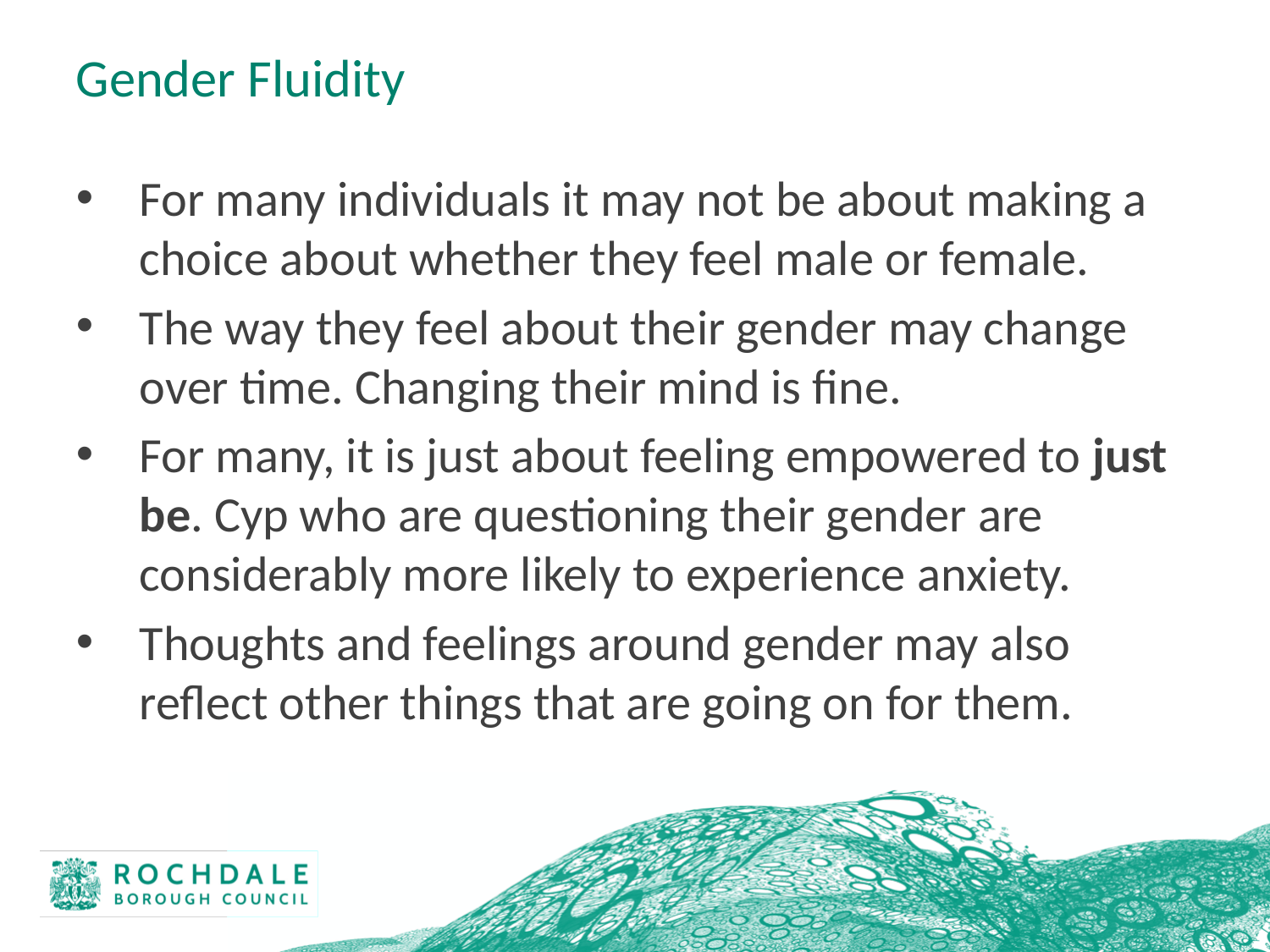

# Gender Fluidity
For many individuals it may not be about making a choice about whether they feel male or female.
The way they feel about their gender may change over time. Changing their mind is fine.
For many, it is just about feeling empowered to just be. Cyp who are questioning their gender are considerably more likely to experience anxiety.
Thoughts and feelings around gender may also reflect other things that are going on for them.